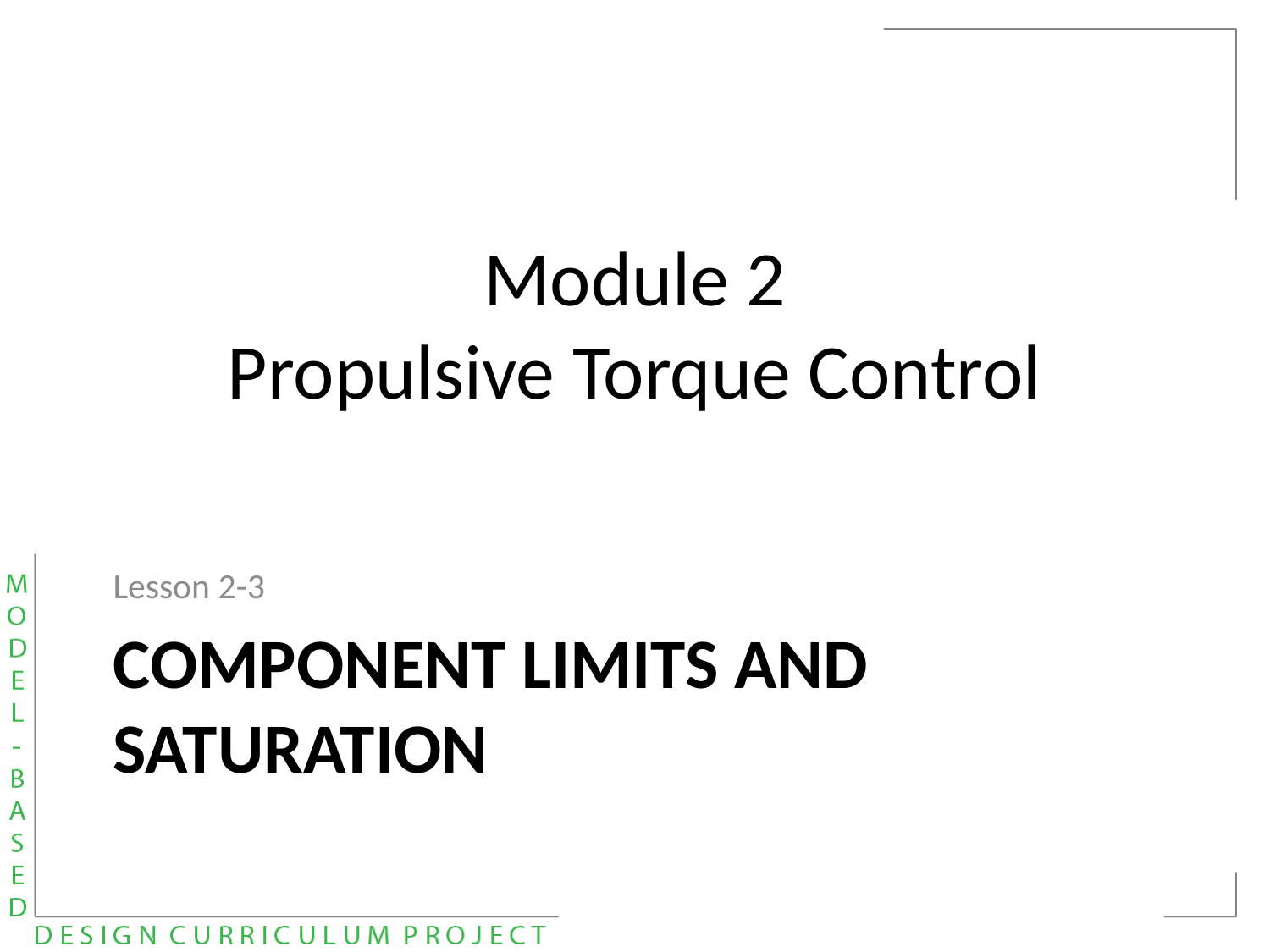

Module 2
Propulsive Torque Control
Lesson 2-3
# Component limits and saturation